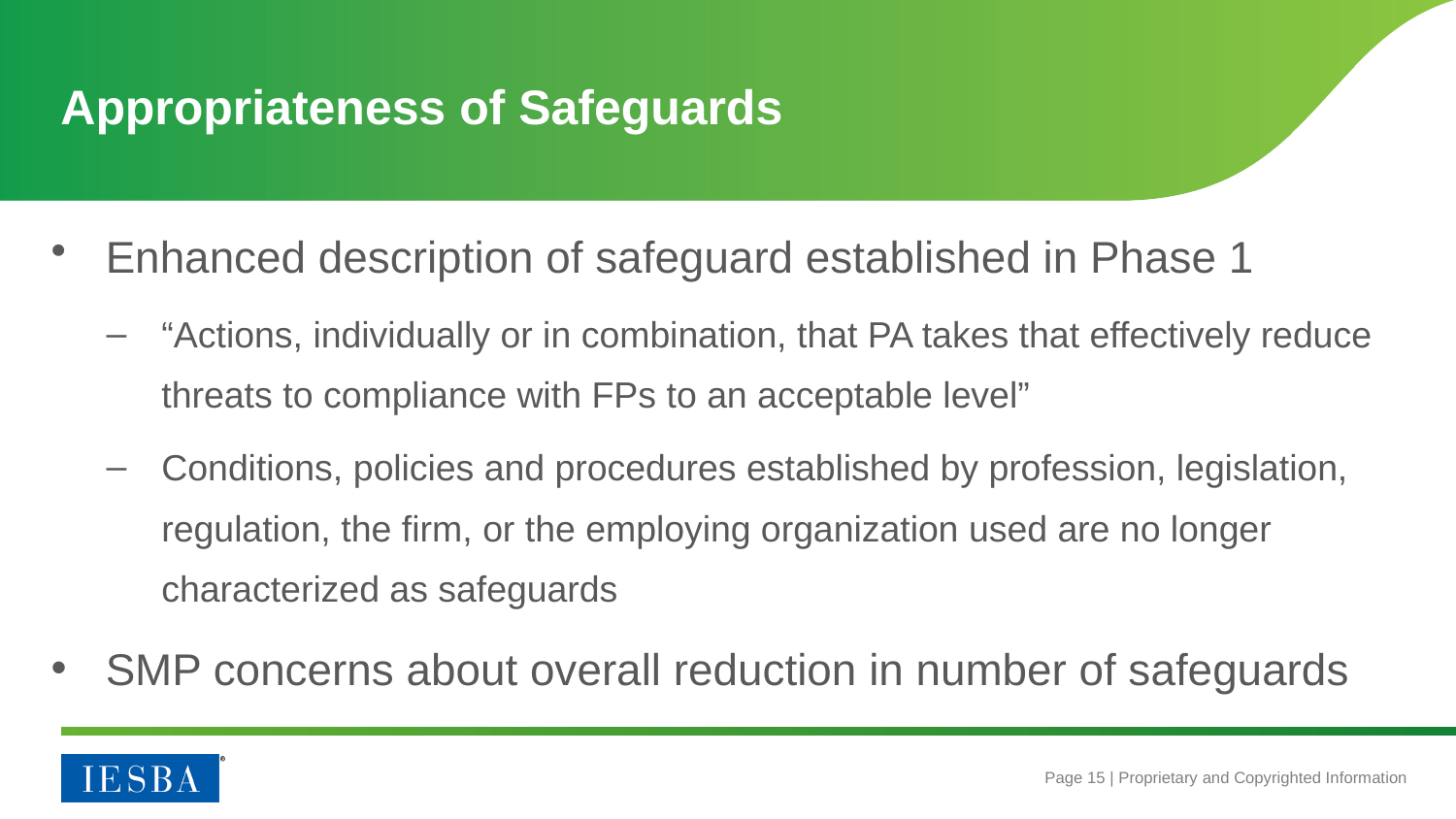

# Appropriateness of Safeguards
Enhanced description of safeguard established in Phase 1
“Actions, individually or in combination, that PA takes that effectively reduce threats to compliance with FPs to an acceptable level”
Conditions, policies and procedures established by profession, legislation, regulation, the firm, or the employing organization used are no longer characterized as safeguards
SMP concerns about overall reduction in number of safeguards